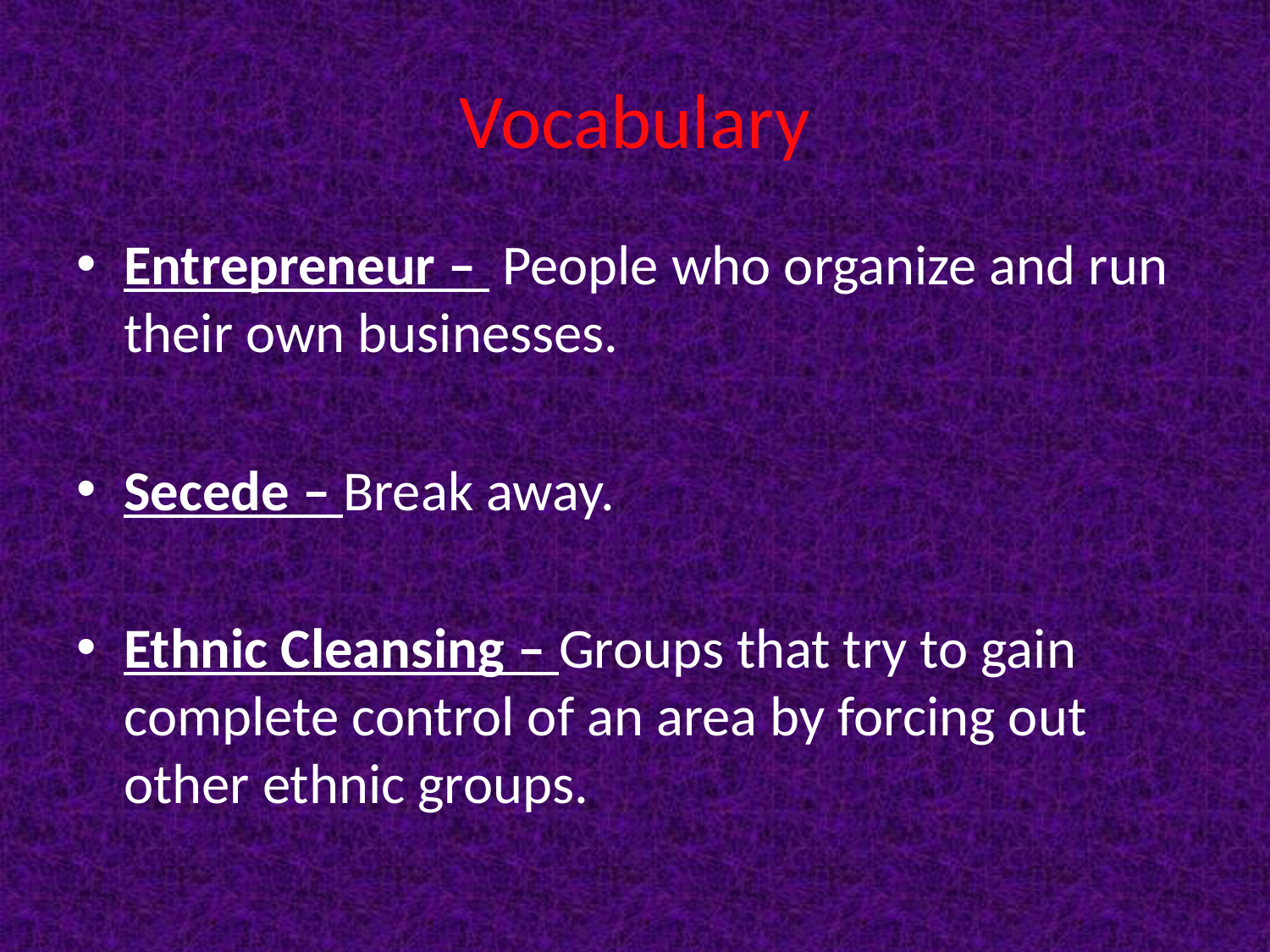

# Vocabulary
Entrepreneur –  People who organize and run their own businesses.

Secede – Break away.

Ethnic Cleansing – Groups that try to gain complete control of an area by forcing out other ethnic groups.